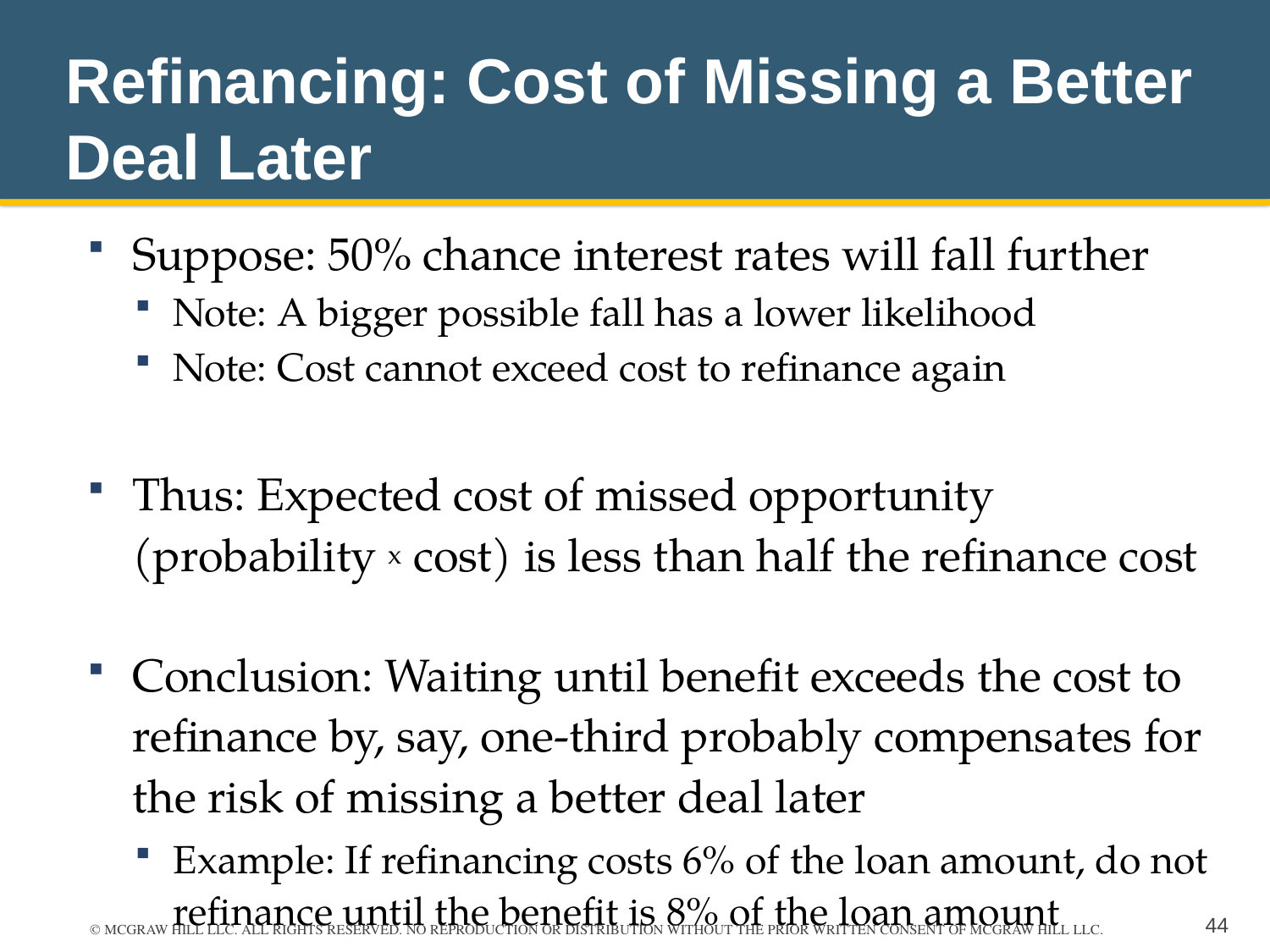

# Refinancing: Cost of Missing a Better Deal Later
Suppose: 50% chance interest rates will fall further
Note: A bigger possible fall has a lower likelihood
Note: Cost cannot exceed cost to refinance again

Thus: Expected cost of missed opportunity (probability x cost) is less than half the refinance cost

Conclusion: Waiting until benefit exceeds the cost to refinance by, say, one-third probably compensates for the risk of missing a better deal later
Example: If refinancing costs 6% of the loan amount, do not refinance until the benefit is 8% of the loan amount
© MCGRAW HILL LLC. ALL RIGHTS RESERVED. NO REPRODUCTION OR DISTRIBUTION WITHOUT THE PRIOR WRITTEN CONSENT OF MCGRAW HILL LLC.
44